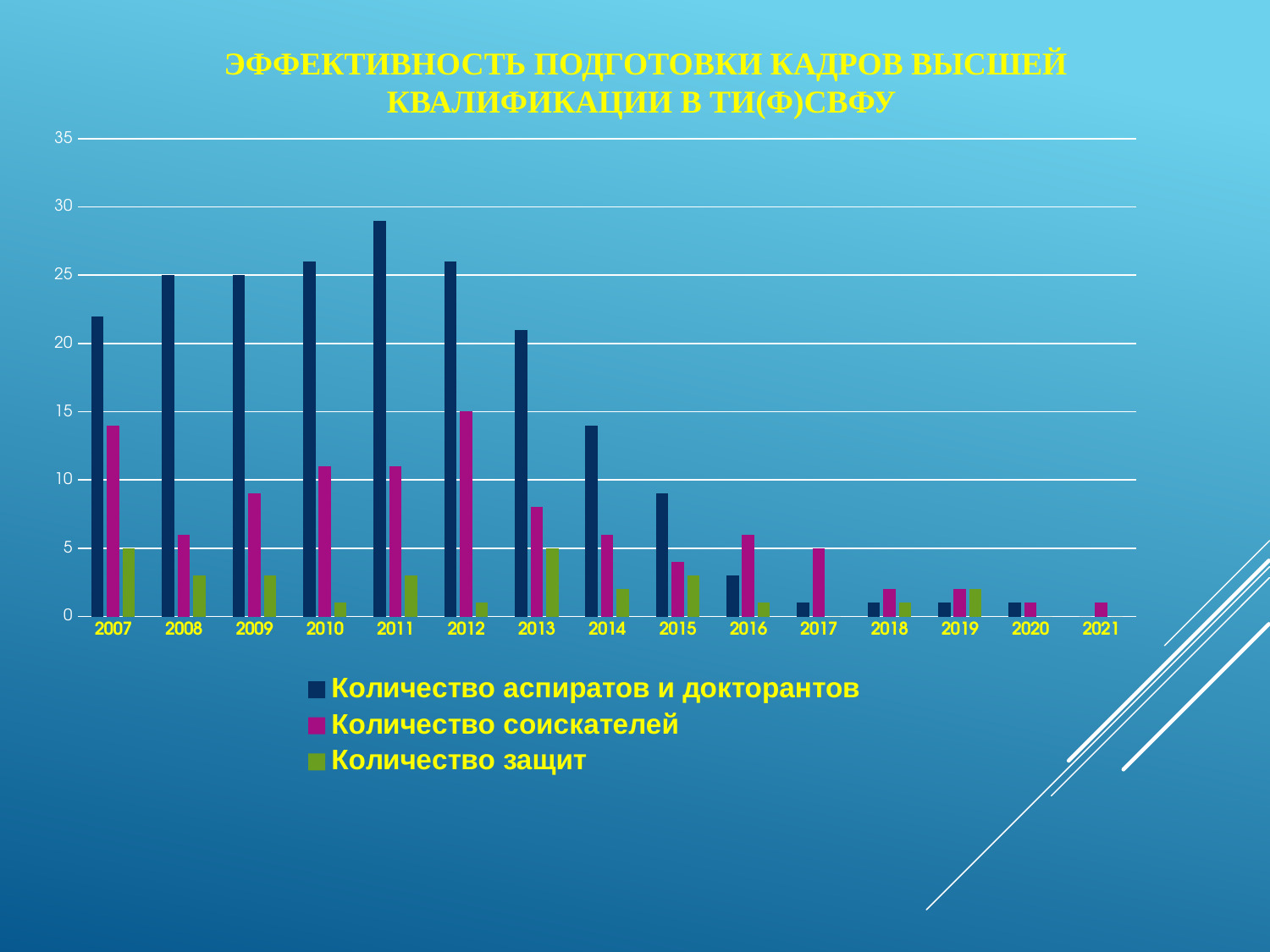

# Эффективность подготовки кадров высшей квалификации в ТИ(ф)СВФУ

### Chart

| Category | Количество аспиратов и докторантов | Количество соискателей | Количество защит |
|---|---|---|---|
| 2007 | 22.0 | 14.0 | 5.0 |
| 2008 | 25.0 | 6.0 | 3.0 |
| 2009 | 25.0 | 9.0 | 3.0 |
| 2010 | 26.0 | 11.0 | 1.0 |
| 2011 | 29.0 | 11.0 | 3.0 |
| 2012 | 26.0 | 15.0 | 1.0 |
| 2013 | 21.0 | 8.0 | 5.0 |
| 2014 | 14.0 | 6.0 | 2.0 |
| 2015 | 9.0 | 4.0 | 3.0 |
| 2016 | 3.0 | 6.0 | 1.0 |
| 2017 | 1.0 | 5.0 | 0.0 |
| 2018 | 1.0 | 2.0 | 1.0 |
| 2019 | 1.0 | 2.0 | 2.0 |
| 2020 | 1.0 | 1.0 | 0.0 |
| 2021 | 0.0 | 1.0 | 0.0 |